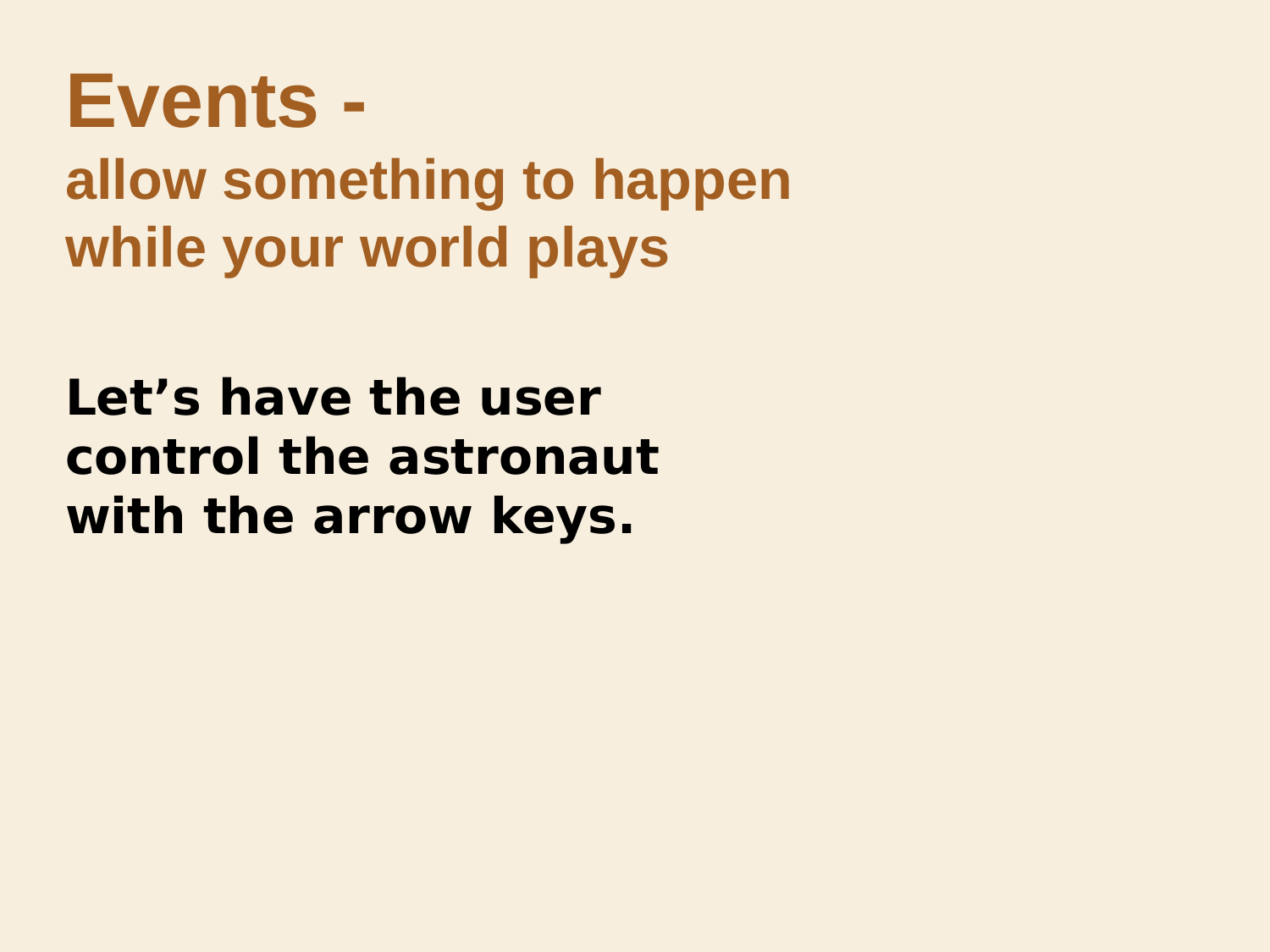

Events -
allow something to happen
while your world plays
Let’s have the user control the astronaut with the arrow keys.